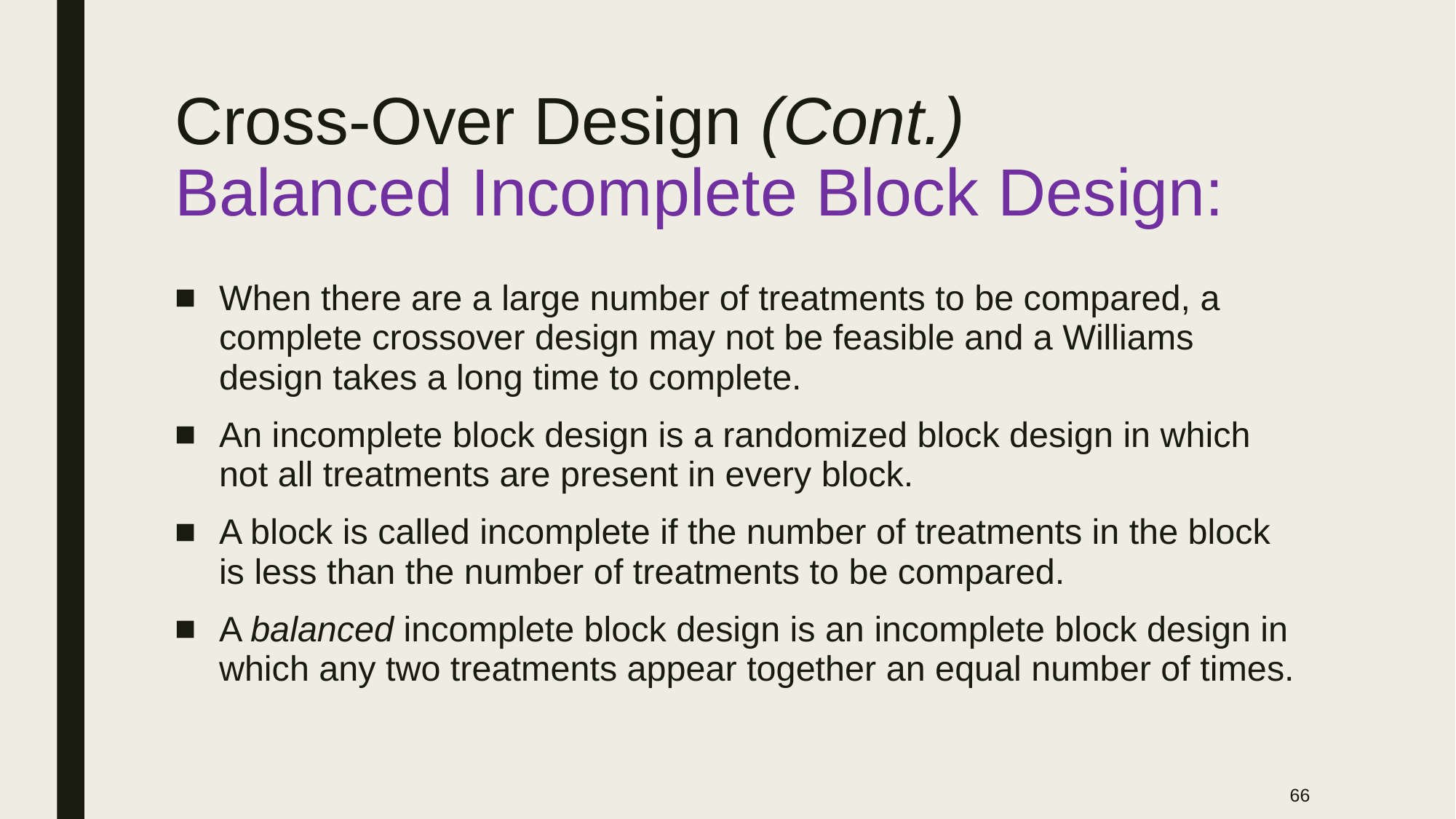

# Cross-Over Design (Cont.) Balanced Incomplete Block Design:
When there are a large number of treatments to be compared, a complete crossover design may not be feasible and a Williams design takes a long time to complete.
An incomplete block design is a randomized block design in which not all treatments are present in every block.
A block is called incomplete if the number of treatments in the block is less than the number of treatments to be compared.
A balanced incomplete block design is an incomplete block design in which any two treatments appear together an equal number of times.

66